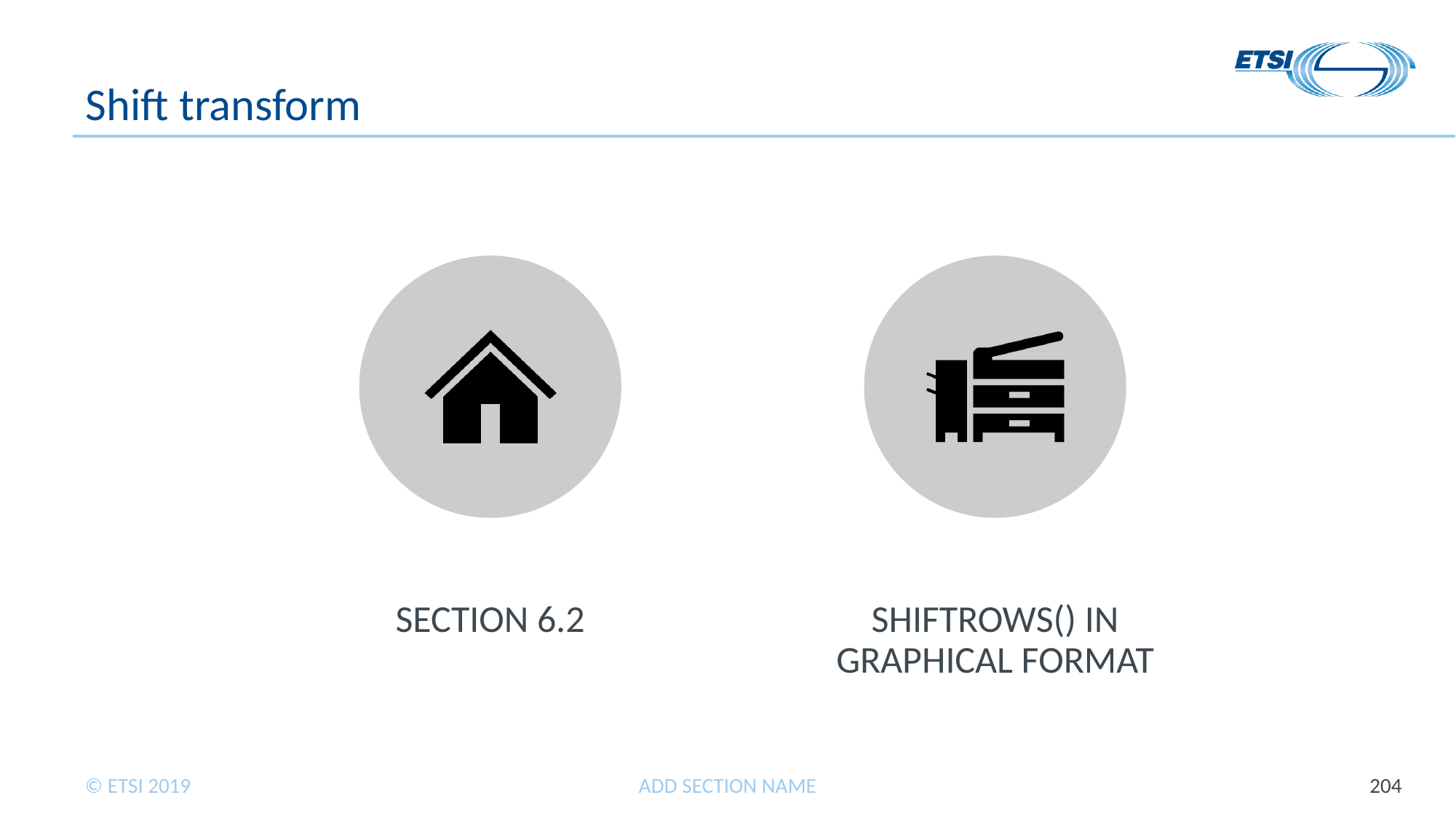

# Shift transform
Section 6.2
ShiftRows() in graphical format
ADD SECTION NAME